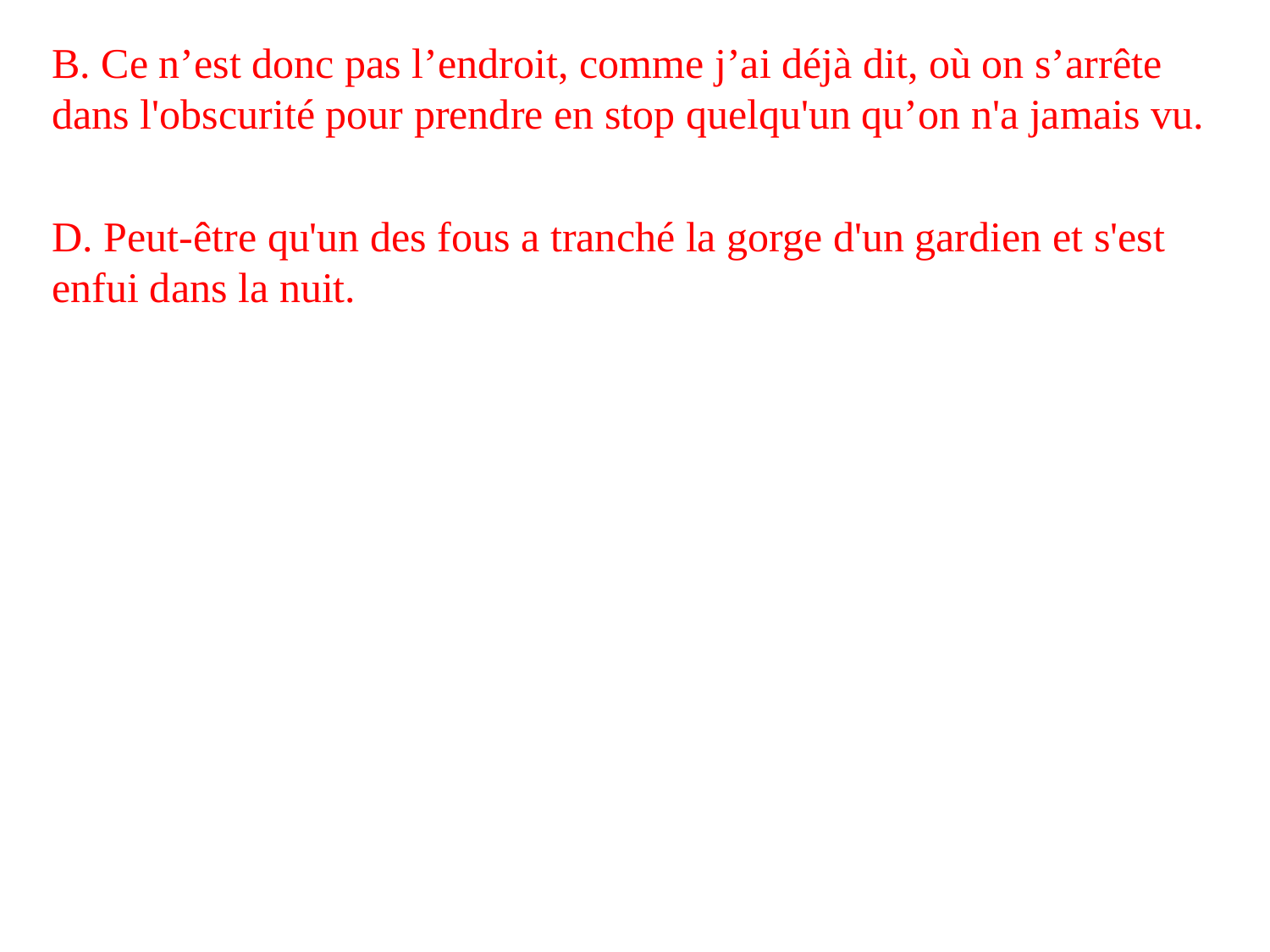

B. Ce n’est donc pas l’endroit, comme j’ai déjà dit, où on s’arrête dans l'obscurité pour prendre en stop quelqu'un qu’on n'a jamais vu.

D. Peut-être qu'un des fous a tranché la gorge d'un gardien et s'est enfui dans la nuit.